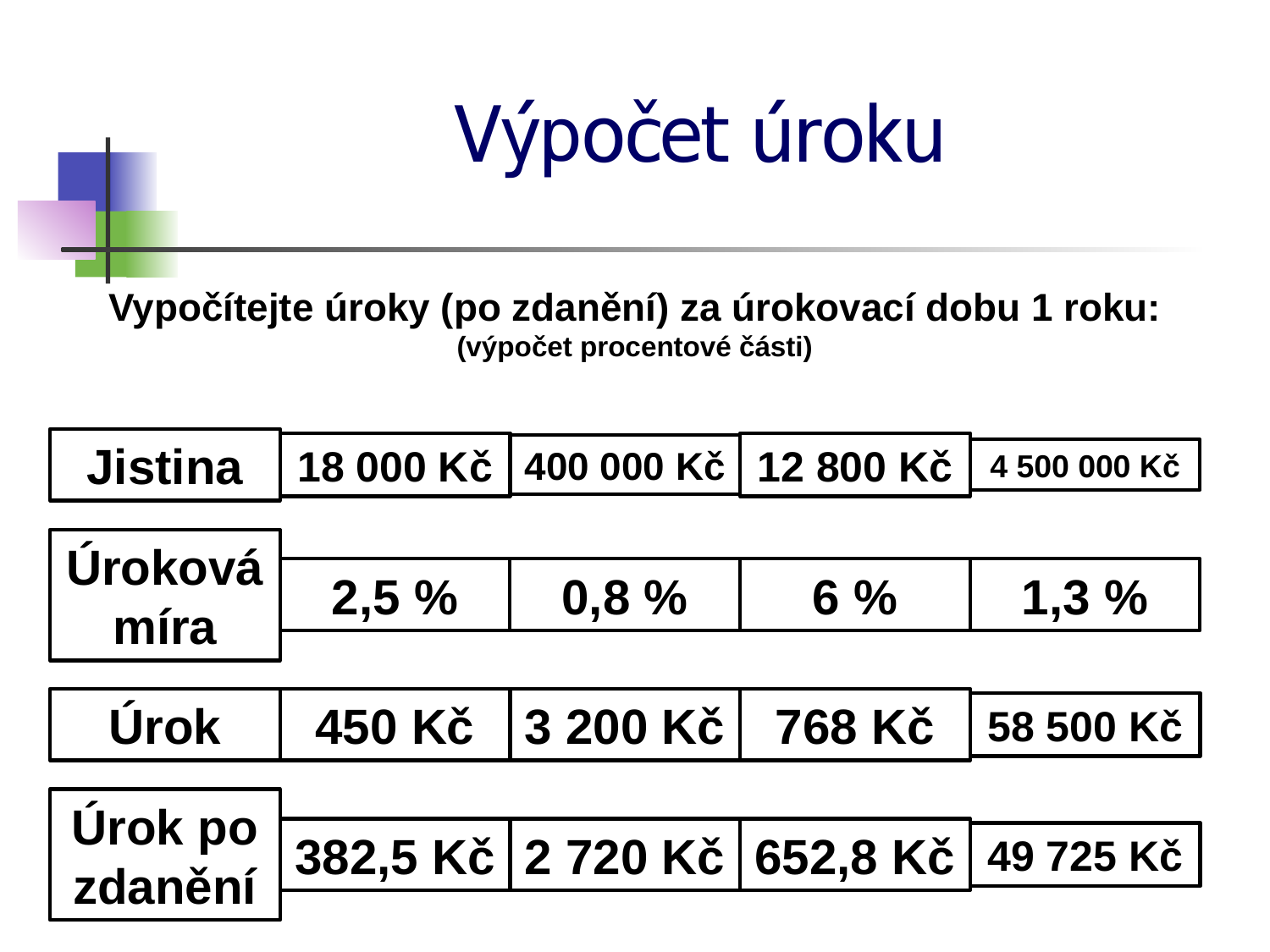

# Výpočet úroku
Vypočítejte úroky (po zdanění) za úrokovací dobu 1 roku:
(výpočet procentové části)
Jistina
18 000 Kč
400 000 Kč
12 800 Kč
4 500 000 Kč
Úroková míra
2,5 %
0,8 %
6 %
1,3 %
Úrok
450 Kč
3 200 Kč
768 Kč
58 500 Kč
Úrok po zdanění
382,5 Kč
2 720 Kč
652,8 Kč
49 725 Kč